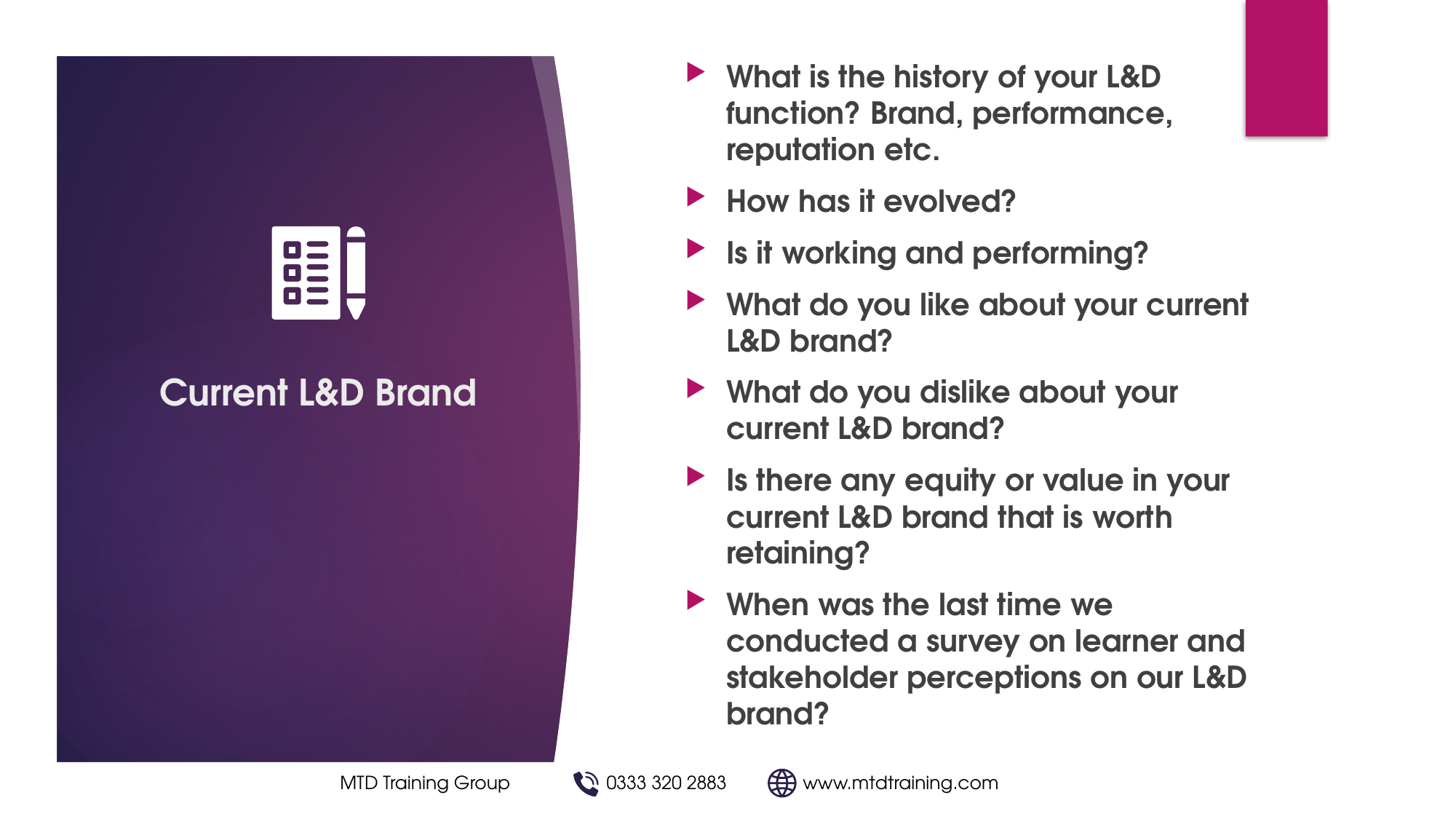

# Current L&D Brand

What is the history of your L&D function? Brand, performance, reputation etc.
How has it evolved?
Is it working and performing?
What do you like about your current L&D brand?
What do you dislike about your current L&D brand?
Is there any equity or value in your current L&D brand that is worth retaining?
When was the last time we conducted a survey on learner and stakeholder perceptions on our L&D brand?